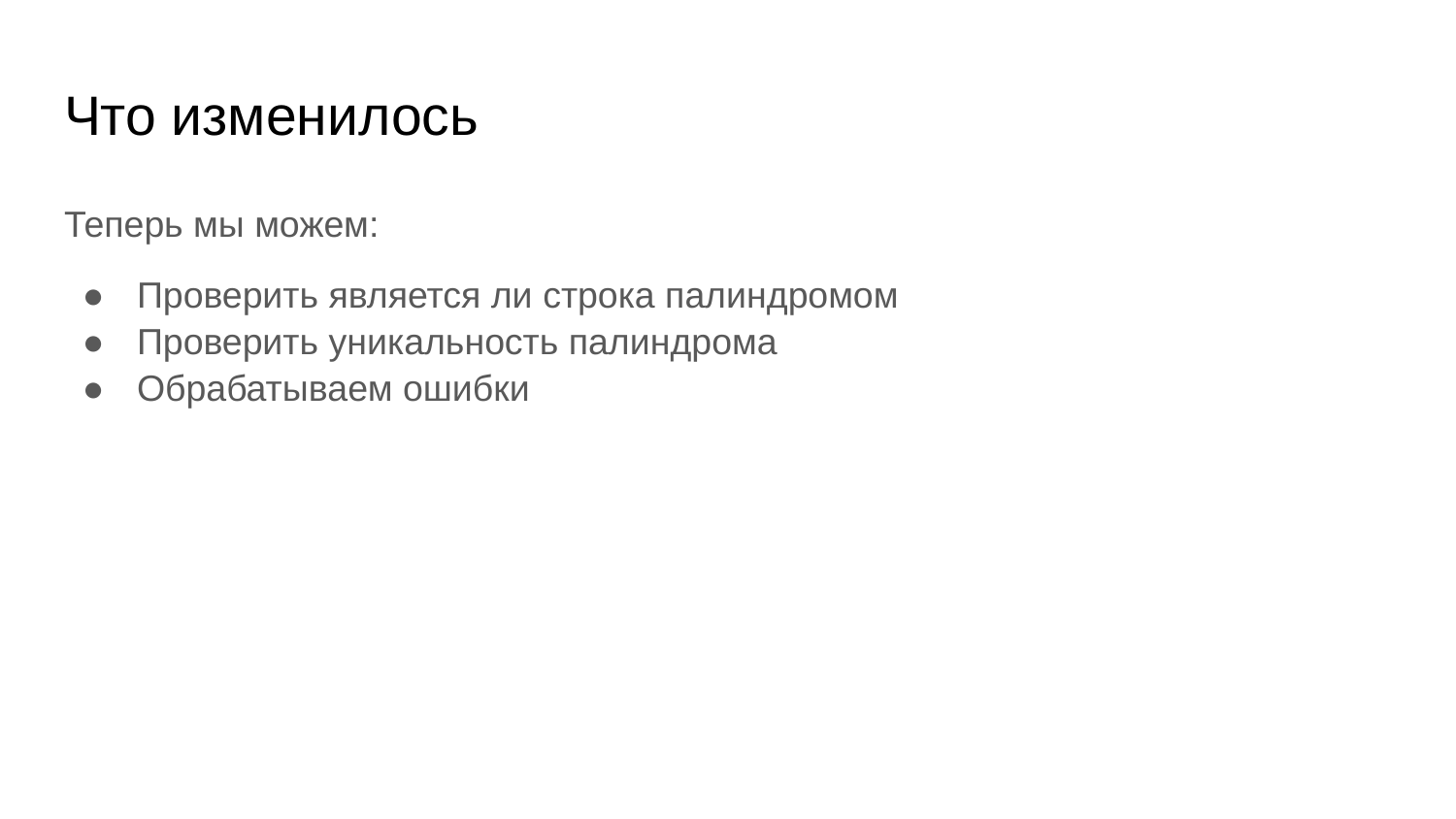

# Что изменилось
Теперь мы можем:
Проверить является ли строка палиндромом
Проверить уникальность палиндрома
Обрабатываем ошибки